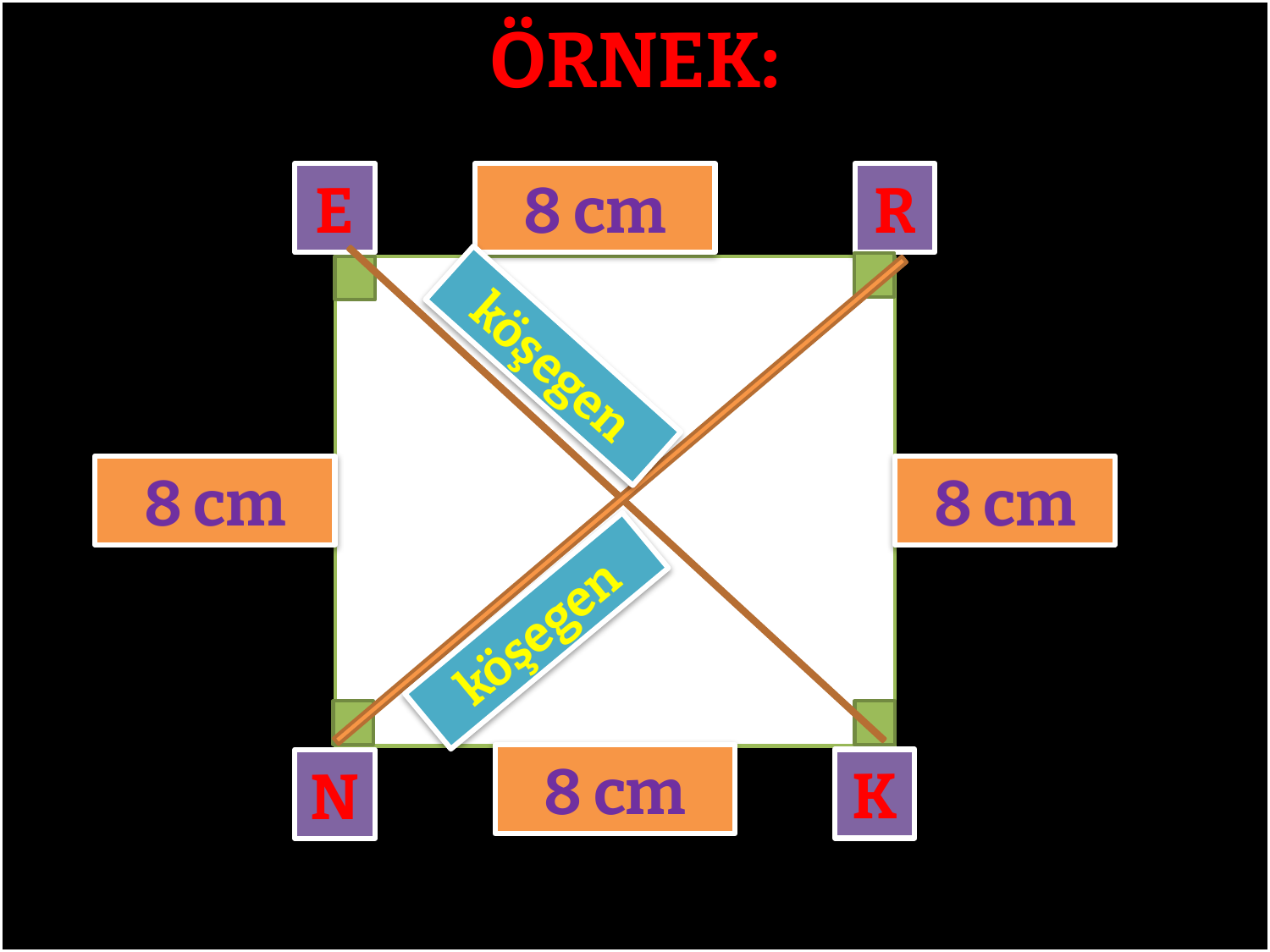

ÖRNEK:
8 cm
R
E

#
köşegen
8 cm
8 cm

köşegen

8 cm
K
N